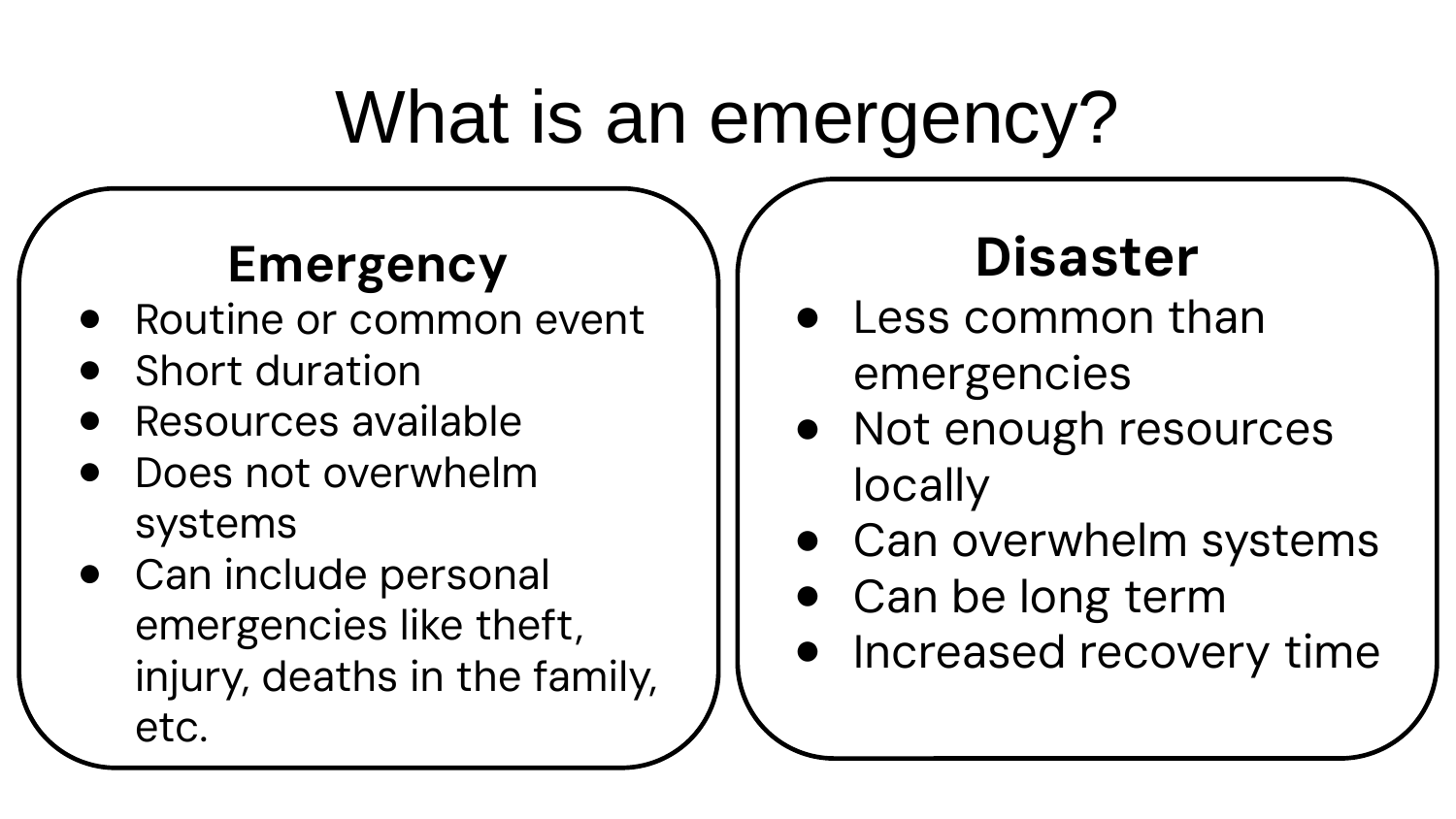

# What is an emergency?
Disaster
Less common than emergencies
Not enough resources locally
Can overwhelm systems
Can be long term
Increased recovery time
Emergency
Routine or common event
Short duration
Resources available
Does not overwhelm systems
Can include personal emergencies like theft, injury, deaths in the family, etc.